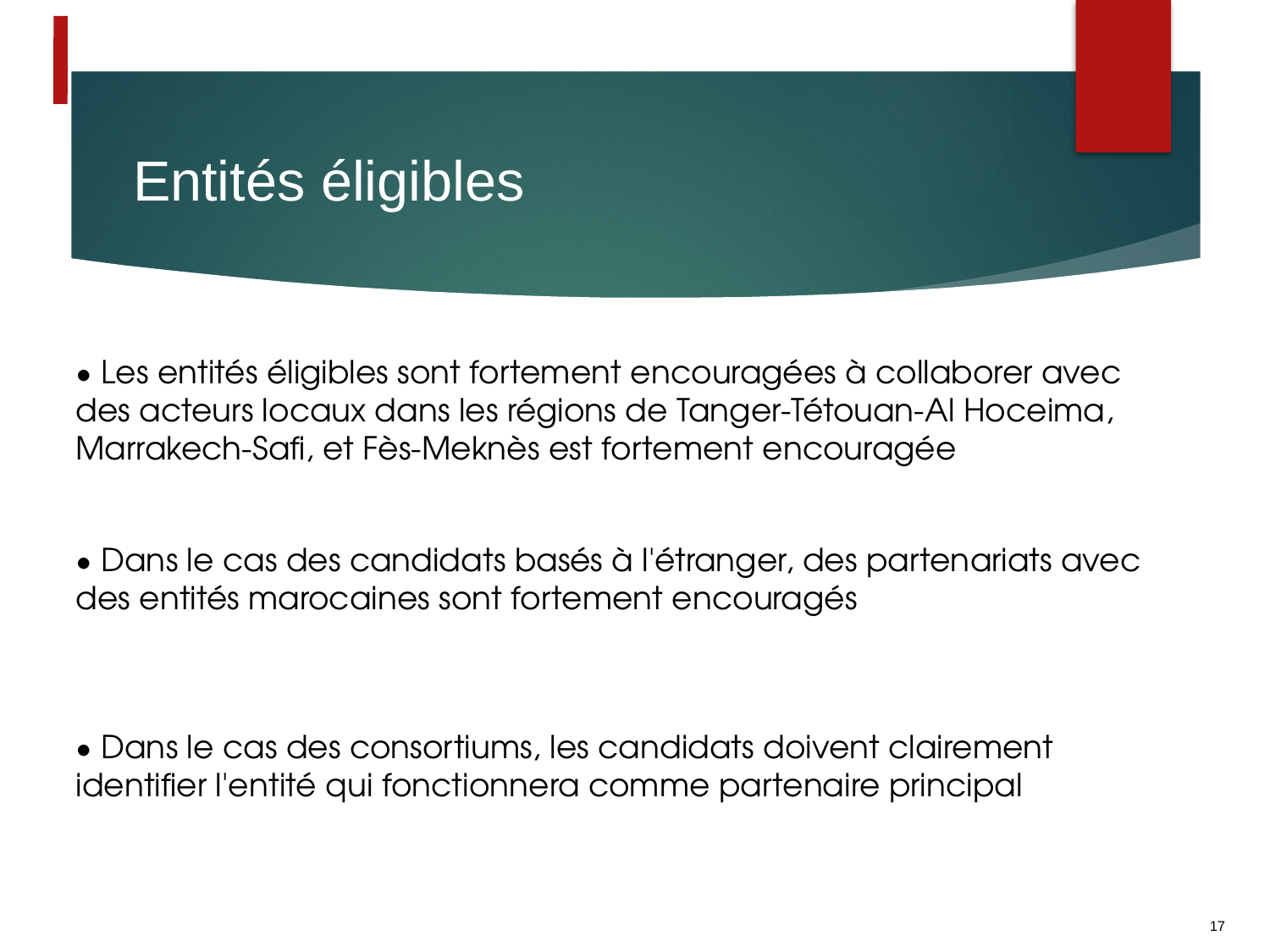

# Entités éligibles
• Les entités éligibles sont fortement encouragées à collaborer avec des acteurs locaux dans les régions de Tanger-Tétouan-Al Hoceima, Marrakech-Safi, et Fès-Meknès est fortement encouragée

• Dans le cas des candidats basés à l'étranger, des partenariats avec des entités marocaines sont fortement encouragés

• Dans le cas des consortiums, les candidats doivent clairement identifier l'entité qui fonctionnera comme partenaire principal